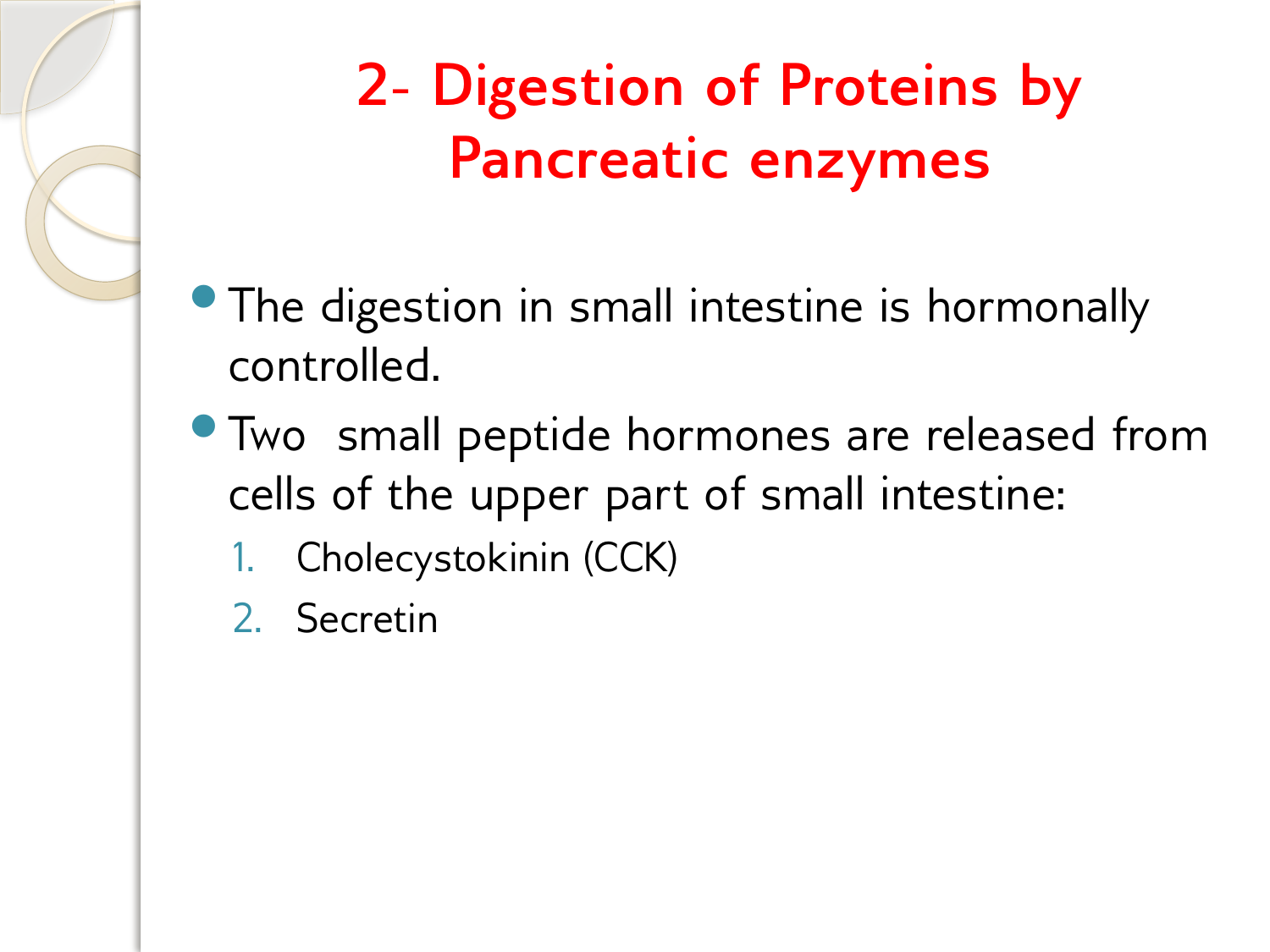

# 2- Digestion of Proteins by Pancreatic enzymes
The digestion in small intestine is hormonally controlled.
Two  small peptide hormones are released from cells of the upper part of small intestine:
Cholecystokinin (CCK)
Secretin